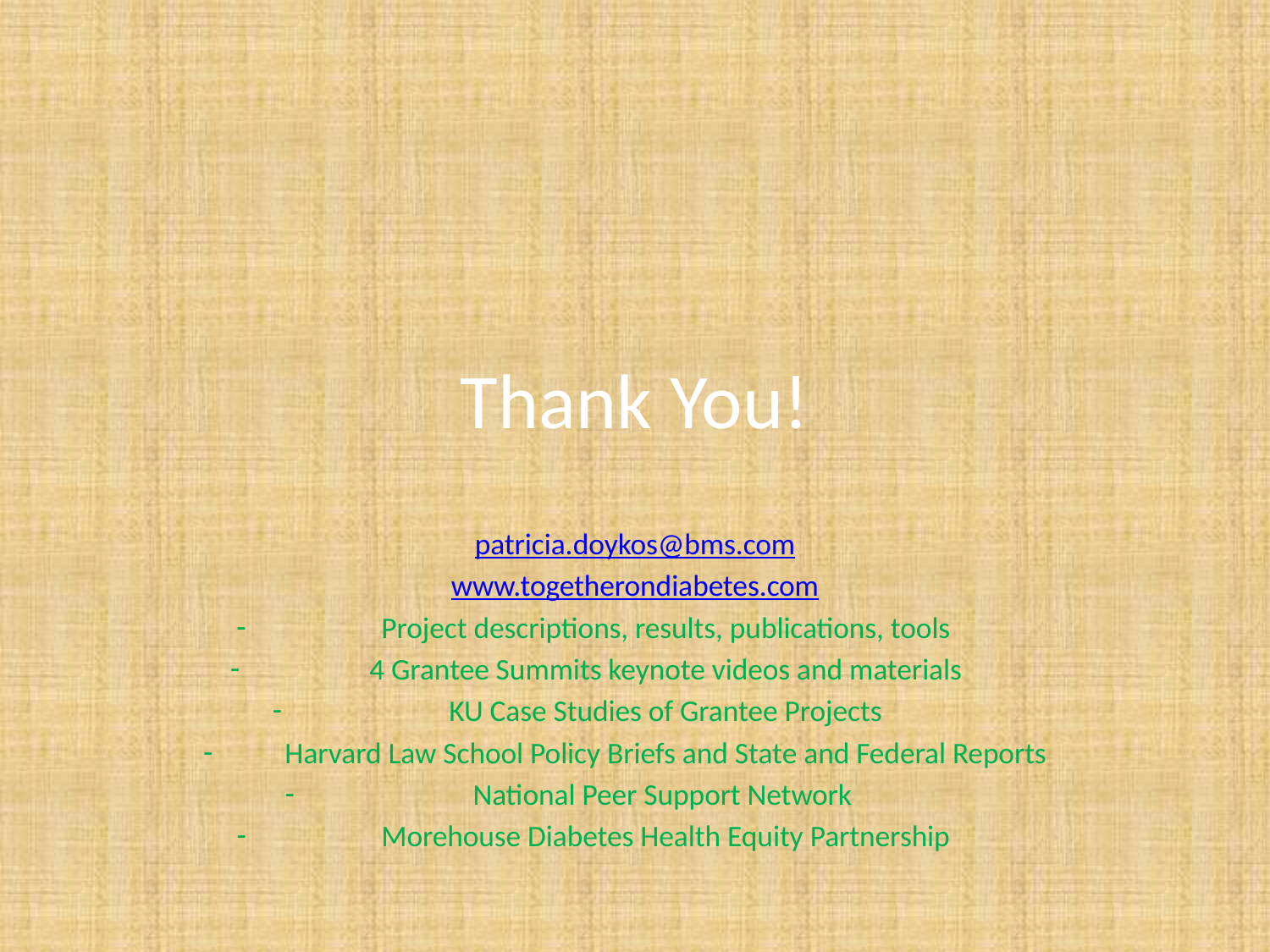

# Thank You!
patricia.doykos@bms.com
www.togetherondiabetes.com
Project descriptions, results, publications, tools
4 Grantee Summits keynote videos and materials
KU Case Studies of Grantee Projects
Harvard Law School Policy Briefs and State and Federal Reports
National Peer Support Network
Morehouse Diabetes Health Equity Partnership